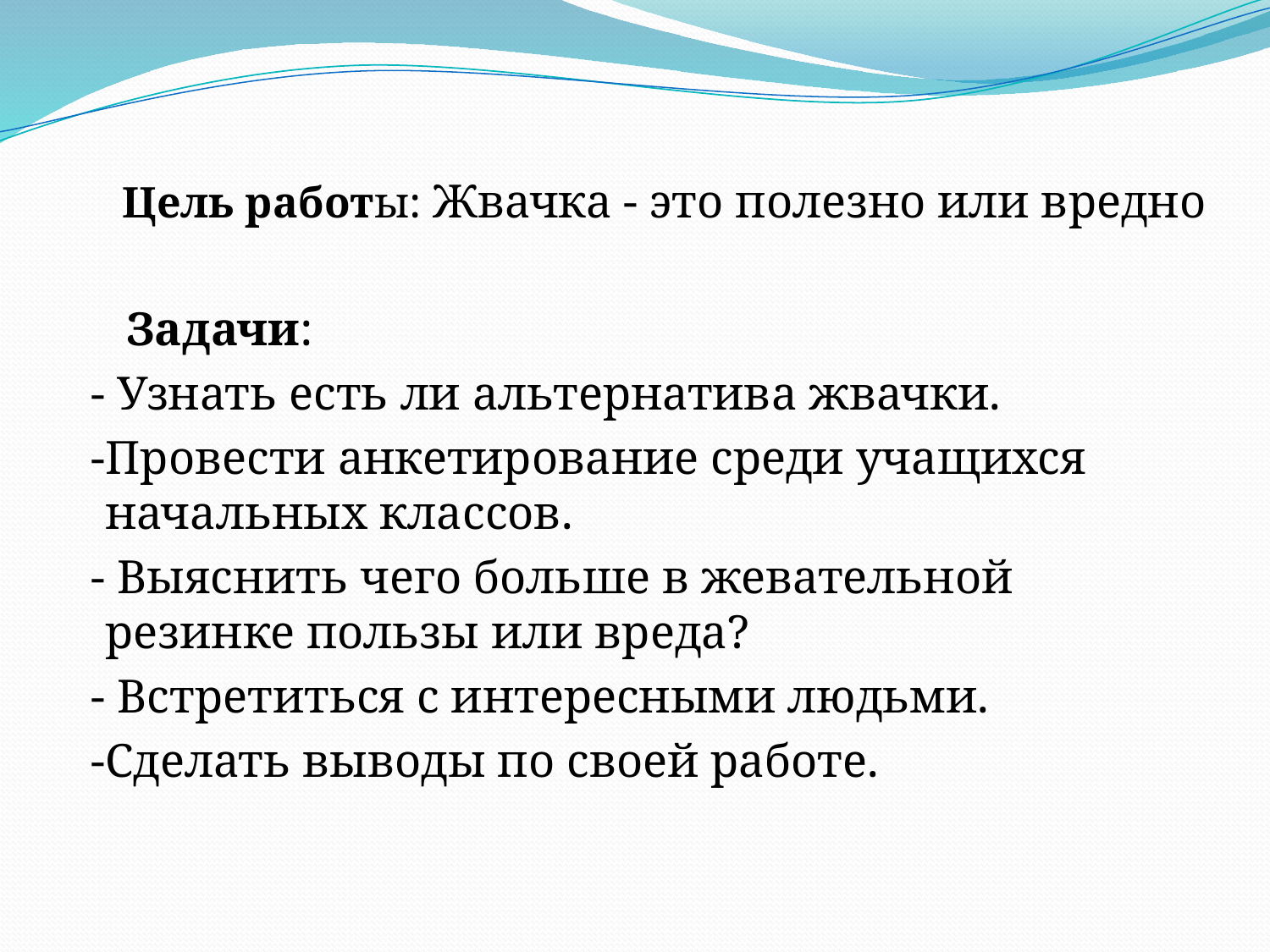

Цель работы: Жвачка - это полезно или вредно

     Задачи:
  - Узнать есть ли альтернатива жвачки.
  -Провести анкетирование среди учащихся начальных классов.
  - Выяснить чего больше в жевательной резинке пользы или вреда?
  - Встретиться с интересными людьми.
  -Сделать выводы по своей работе.